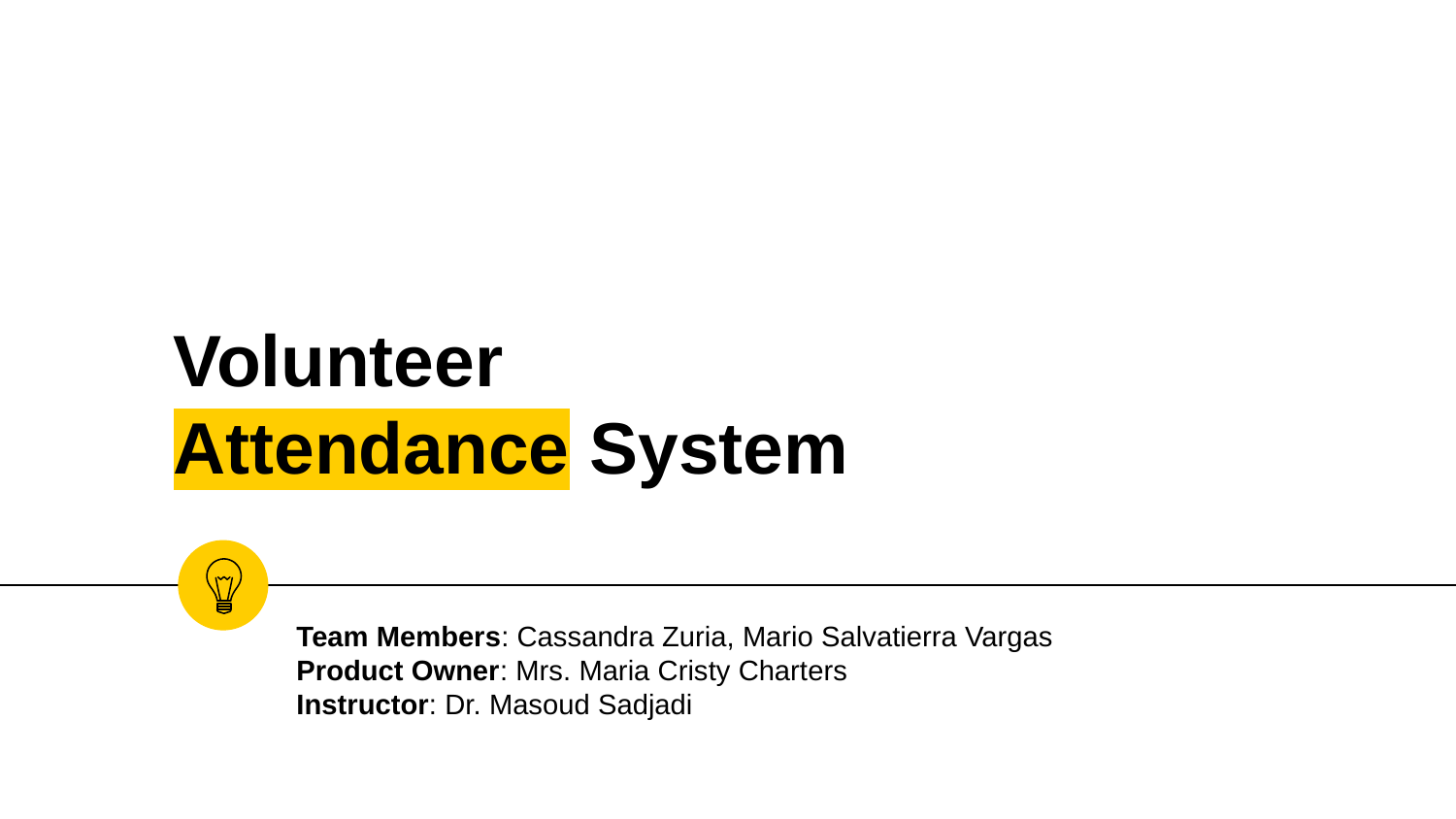

# Volunteer Attendance System

Team Members: Cassandra Zuria, Mario Salvatierra Vargas
Product Owner: Mrs. Maria Cristy Charters
Instructor: Dr. Masoud Sadjadi